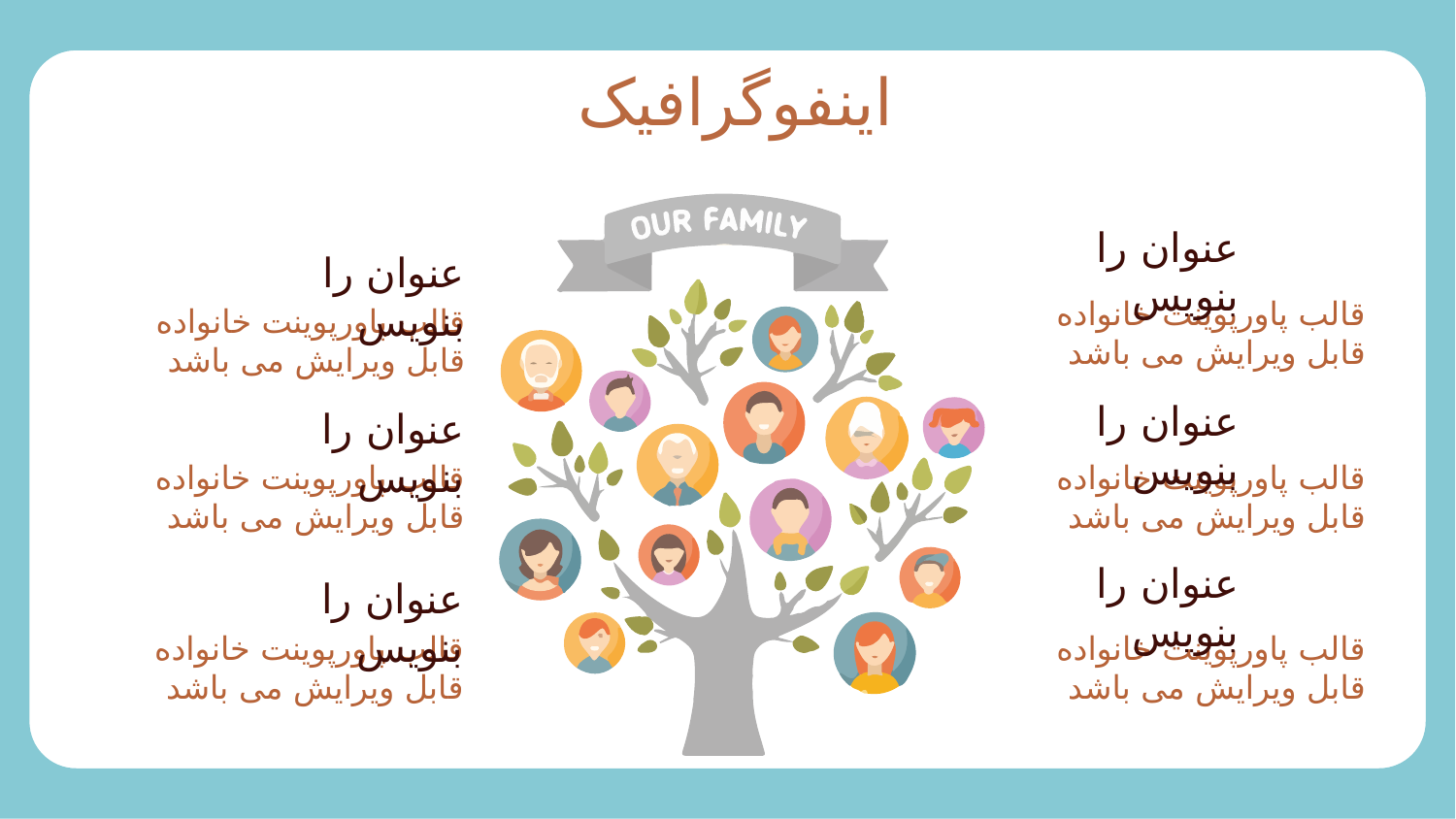

اینفوگرافیک

عنوان را بنویس
عنوان را بنویس
قالب پاورپوینت خانواده قابل ویرایش می باشد
قالب پاورپوینت خانواده قابل ویرایش می باشد
عنوان را بنویس
عنوان را بنویس

قالب پاورپوینت خانواده قابل ویرایش می باشد
قالب پاورپوینت خانواده قابل ویرایش می باشد
عنوان را بنویس
عنوان را بنویس
قالب پاورپوینت خانواده قابل ویرایش می باشد
قالب پاورپوینت خانواده قابل ویرایش می باشد